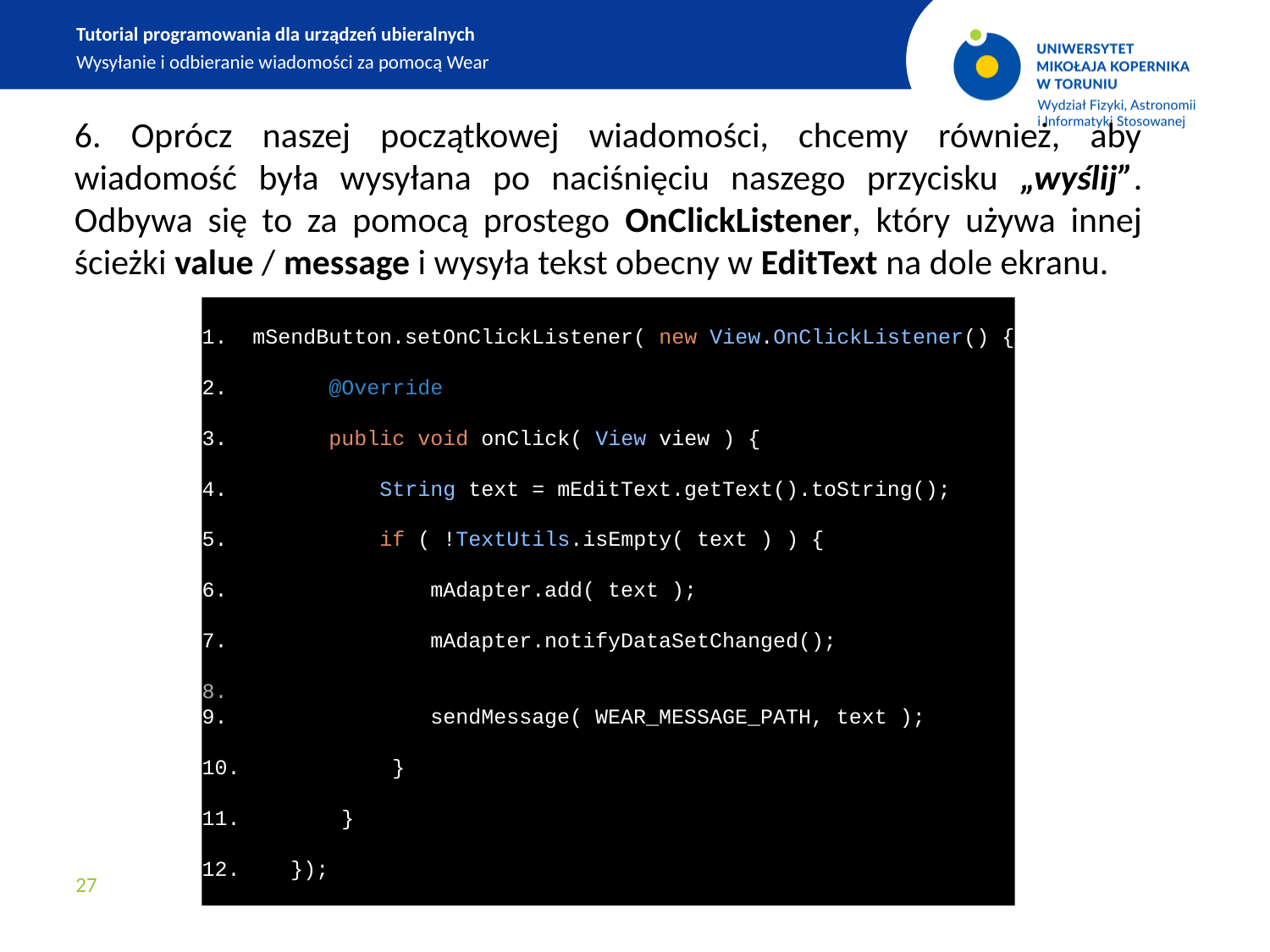

Tutorial programowania dla urządzeń ubieralnych

Wysyłanie i odbieranie wiadomości za pomocą Wear
6. Oprócz naszej początkowej wiadomości, chcemy również, aby wiadomość była wysyłana po naciśnięciu naszego przycisku „wyślij”. Odbywa się to za pomocą prostego OnClickListener, który używa innej ścieżki value / message i wysyła tekst obecny w EditText na dole ekranu.

  mSendButton.setOnClickListener( new View.OnClickListener() {
        @Override
        public void onClick( View view ) {
            String text = mEditText.getText().toString();
            if ( !TextUtils.isEmpty( text ) ) {
                mAdapter.add( text );
                mAdapter.notifyDataSetChanged();

                sendMessage( WEAR_MESSAGE_PATH, text );
            }
        }
    });